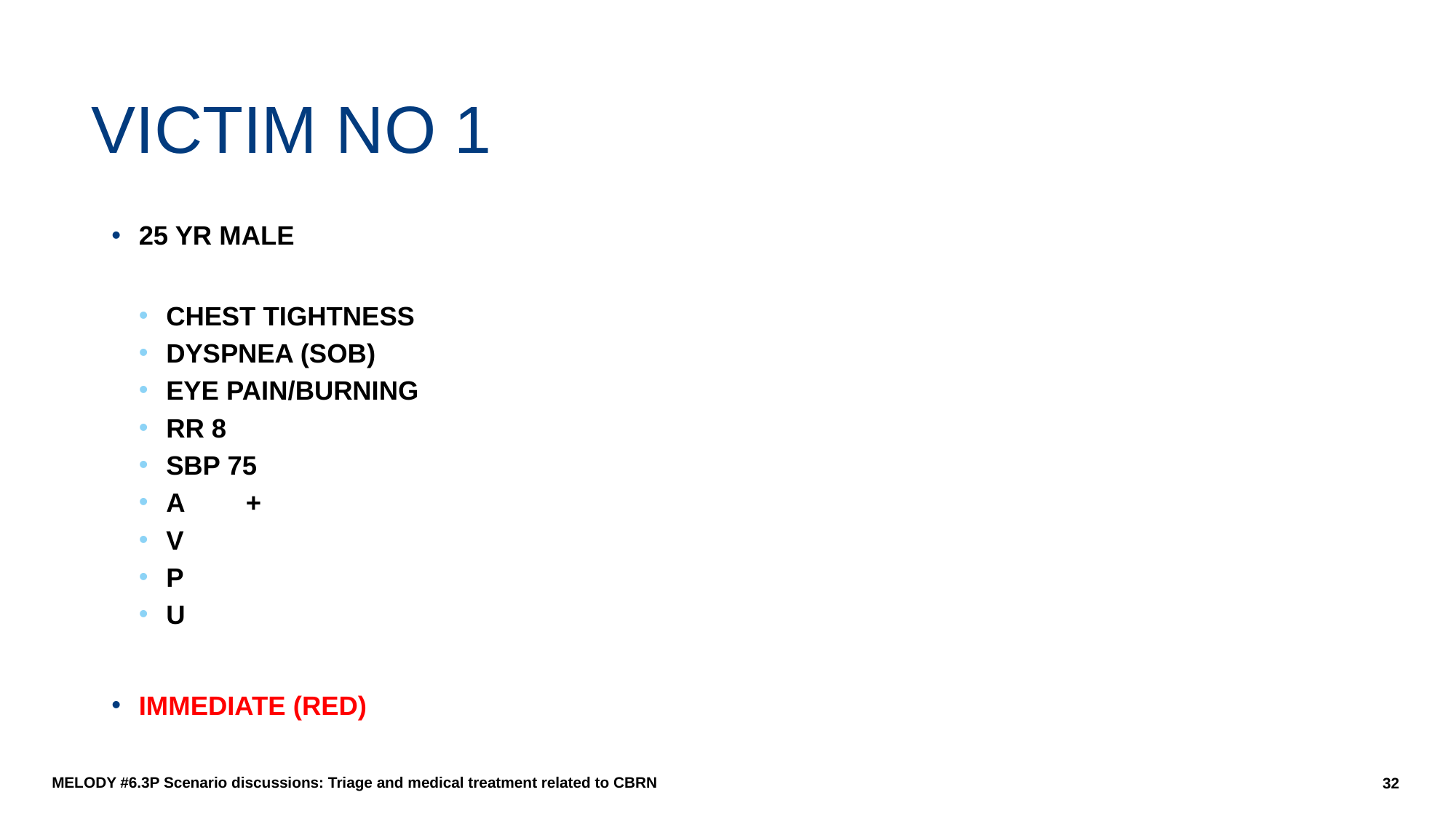

# VICTIM NO 1
25 YR MALE

CHEST TIGHTNESS
DYSPNEA (SOB)
EYE PAIN/BURNING
RR 8
SBP 75
A	+
V
P
U

IMMEDIATE (RED)

MELODY #6.3P Scenario discussions: Triage and medical treatment related to CBRN
32